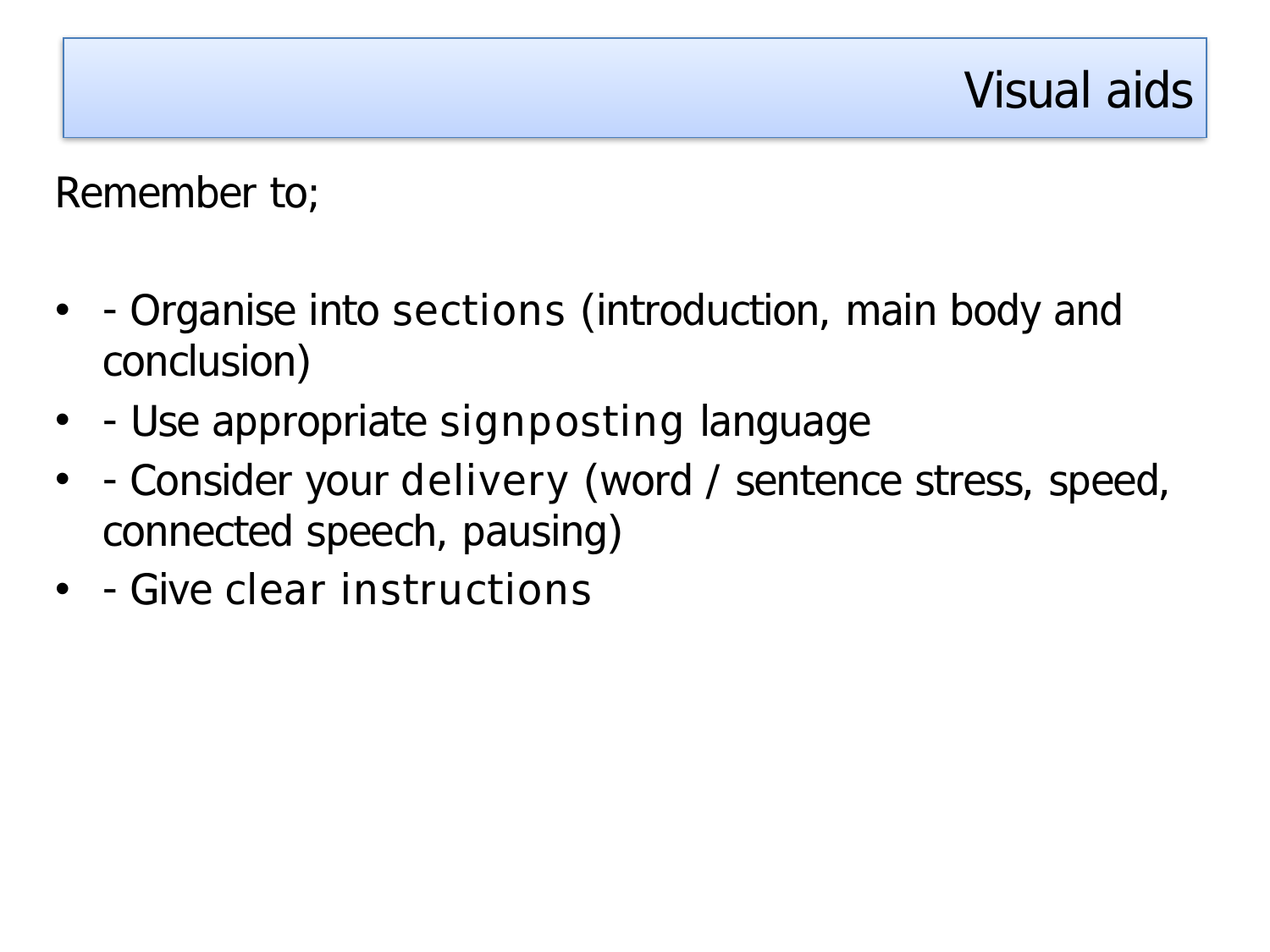

# Visual aids
Remember to;

- Organise into sections (introduction, main body and conclusion)
- Use appropriate signposting language
- Consider your delivery (word / sentence stress, speed, connected speech, pausing)
- Give clear instructions